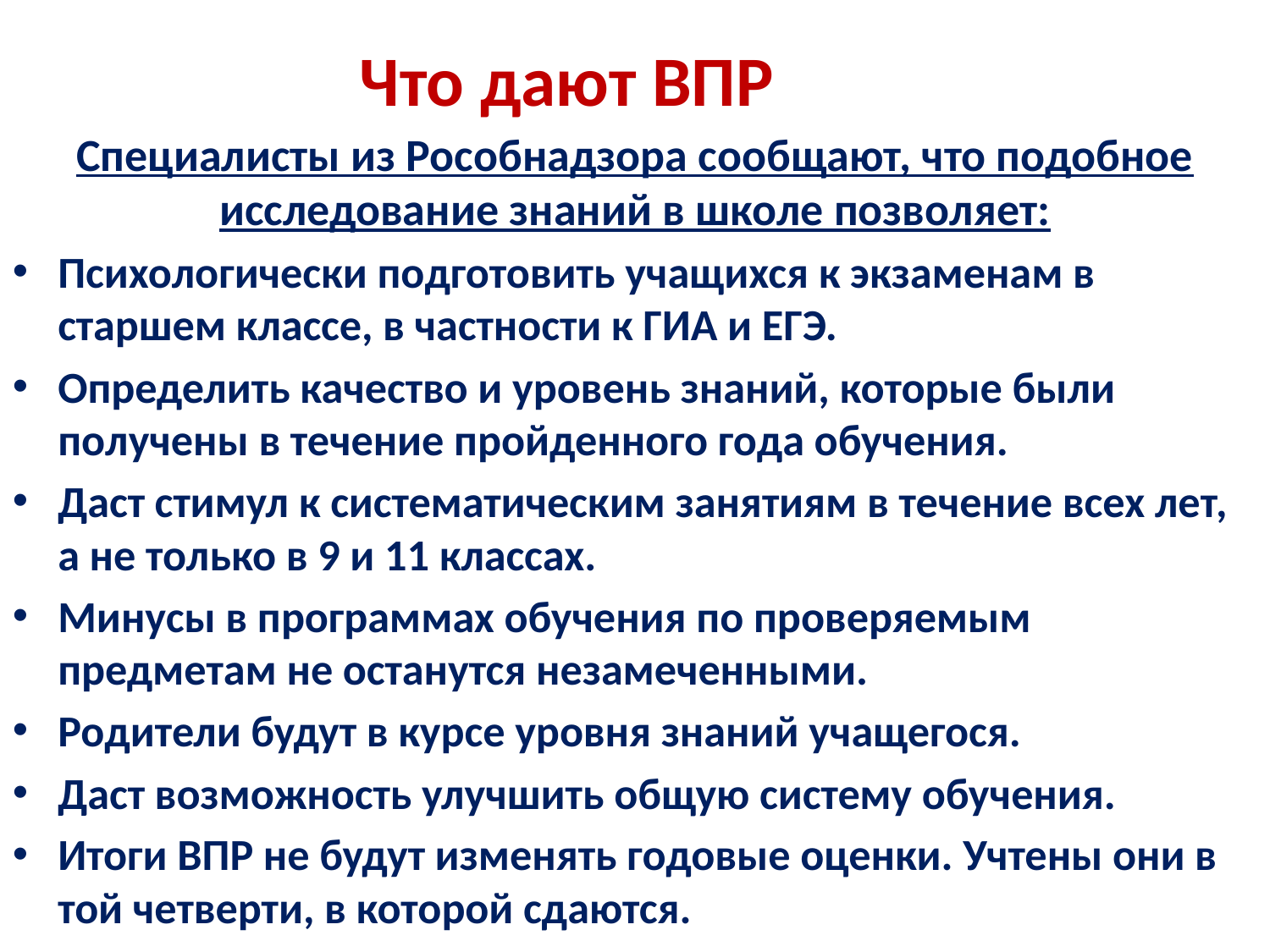

Что дают ВПР
Специалисты из Рособнадзора сообщают, что подобное исследование знаний в школе позволяет:
Психологически подготовить учащихся к экзаменам в старшем классе, в частности к ГИА и ЕГЭ.
Определить качество и уровень знаний, которые были получены в течение пройденного года обучения.
Даст стимул к систематическим занятиям в течение всех лет, а не только в 9 и 11 классах.
Минусы в программах обучения по проверяемым предметам не останутся незамеченными.
Родители будут в курсе уровня знаний учащегося.
Даст возможность улучшить общую систему обучения.
Итоги ВПР не будут изменять годовые оценки. Учтены они в той четверти, в которой сдаются.